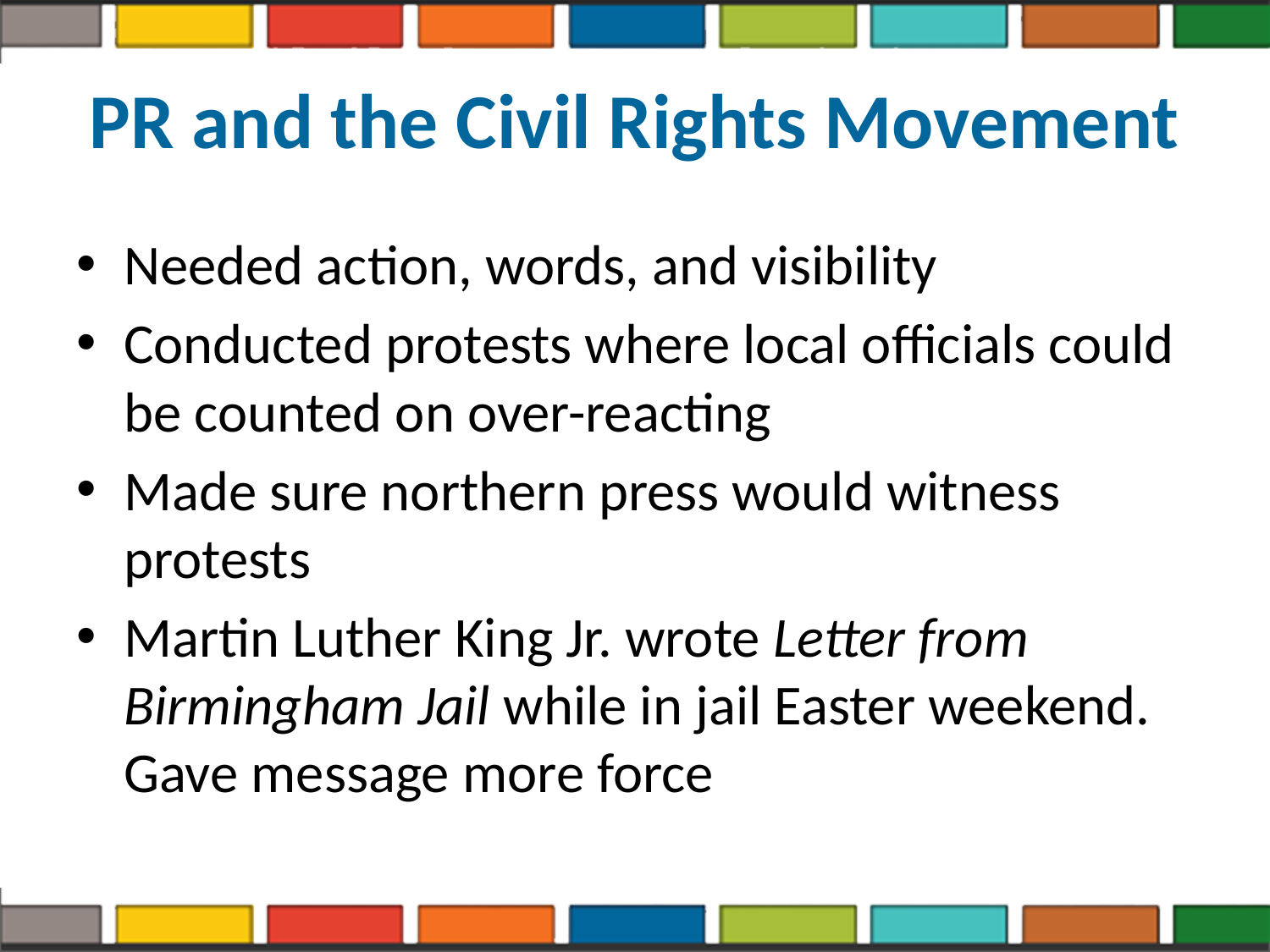

# PR and the Civil Rights Movement
Needed action, words, and visibility
Conducted protests where local officials could be counted on over-reacting
Made sure northern press would witness protests
Martin Luther King Jr. wrote Letter from Birmingham Jail while in jail Easter weekend.  Gave message more force